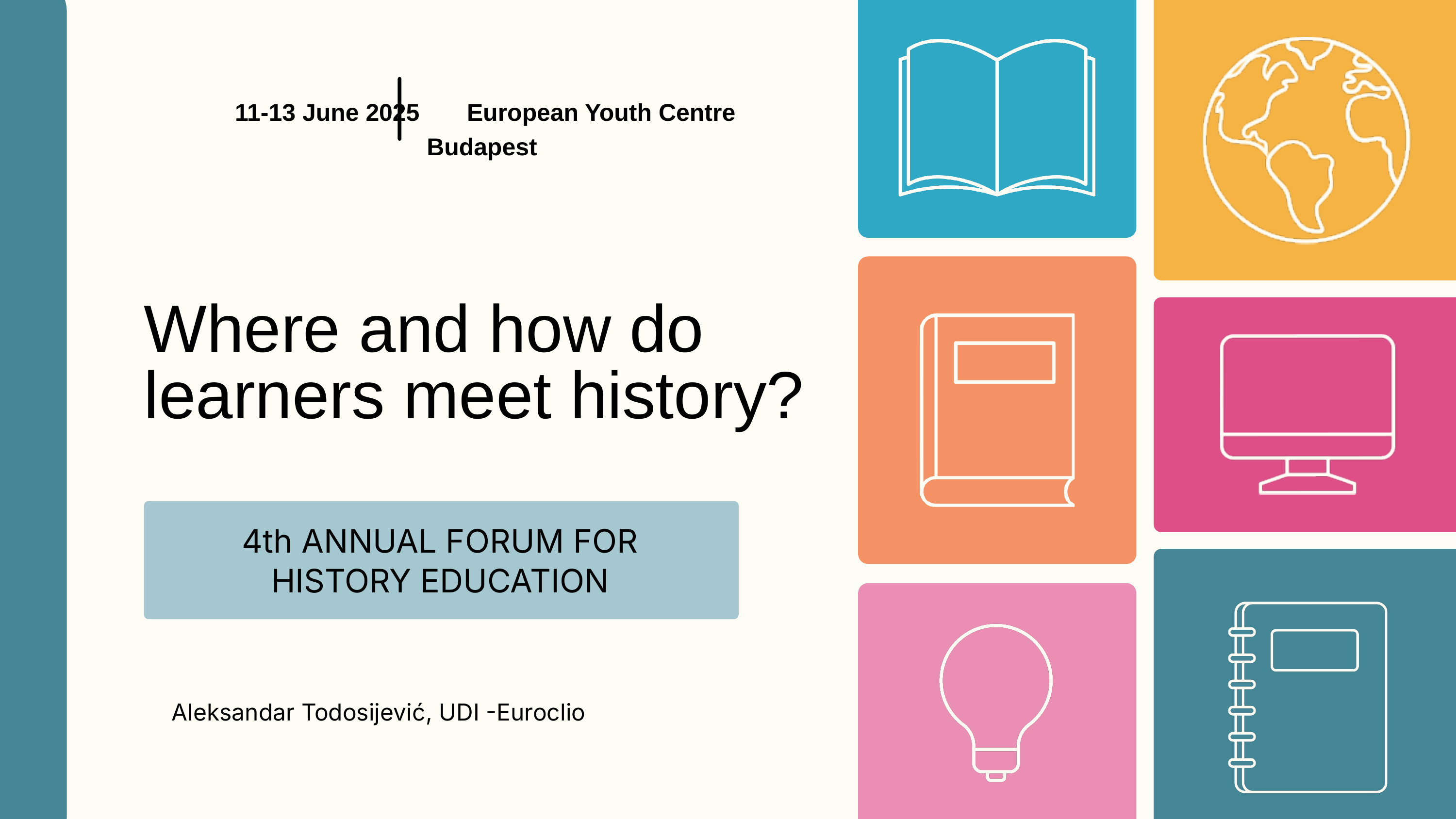

11-13 June 2025       European Youth Centre Budapest

Where and how do learners meet history?

4th ANNUAL FORUM FOR HISTORY EDUCATION

Aleksandar Todosijević, UDI -Euroclio